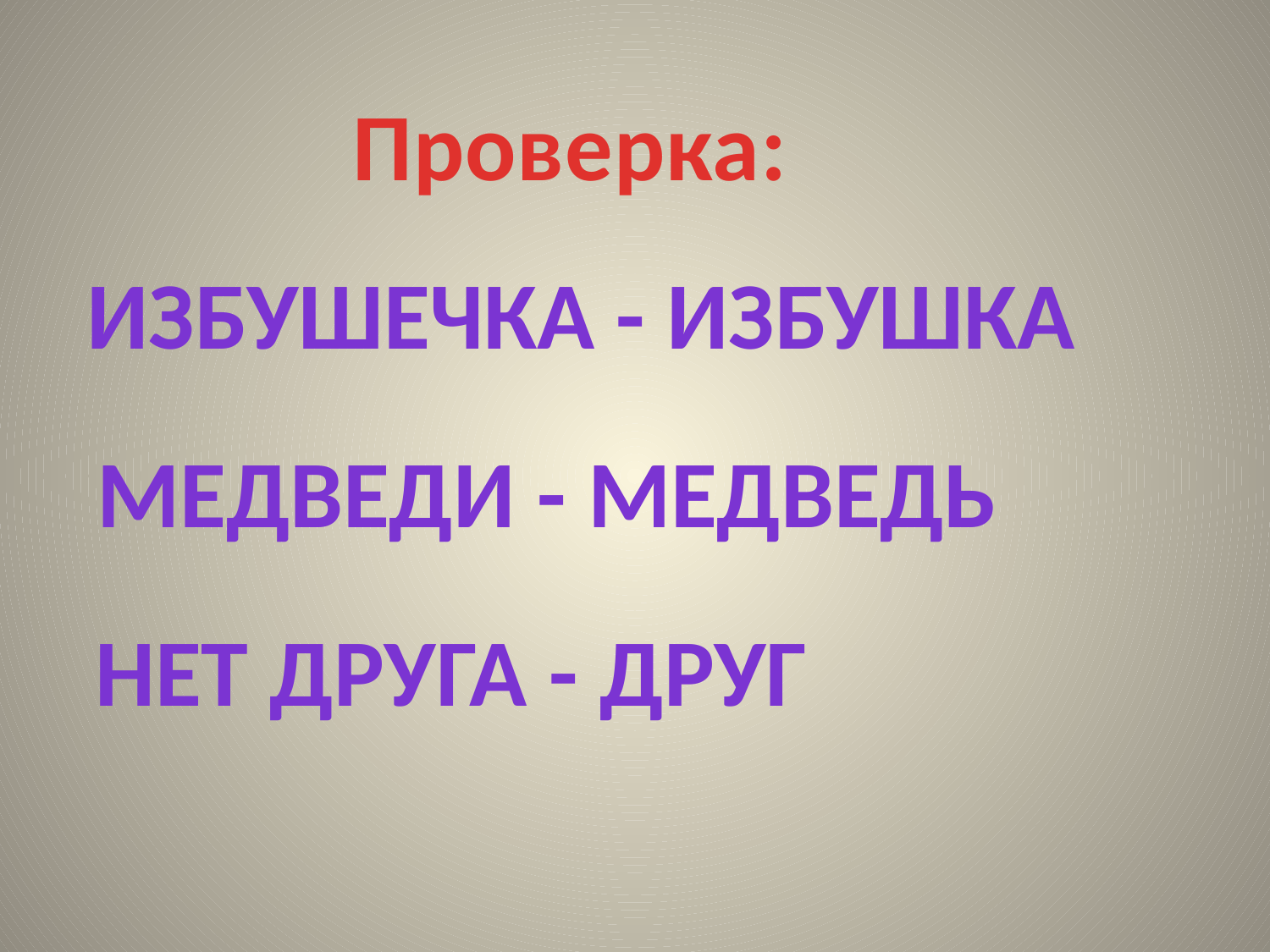

Проверка:
Избушечка - избушка
Медведи - медведь
Нет друга - друг